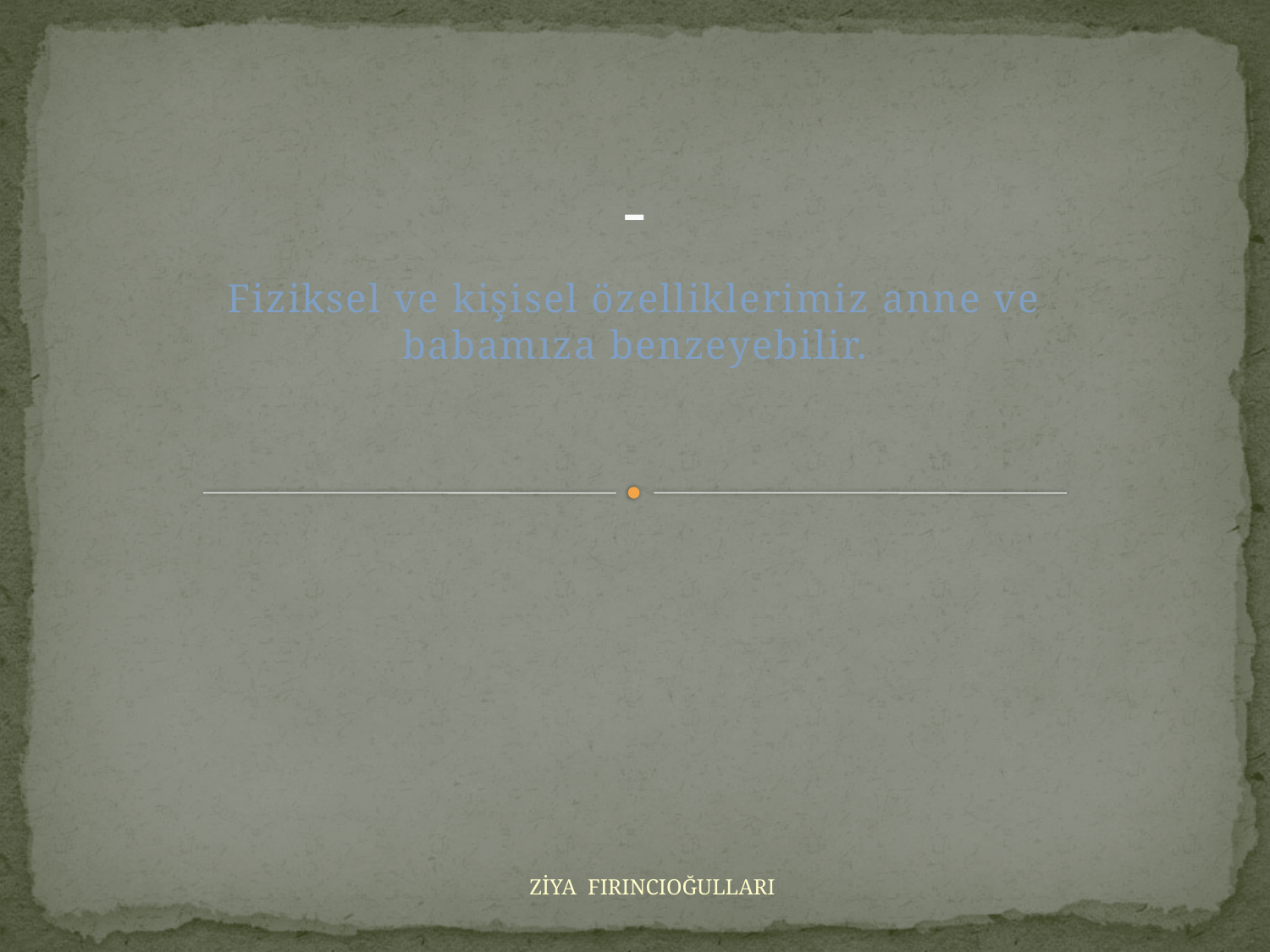

# -
Fiziksel ve kişisel özelliklerimiz anne ve babamıza benzeyebilir.
ZİYA  FIRINCIOĞULLARI